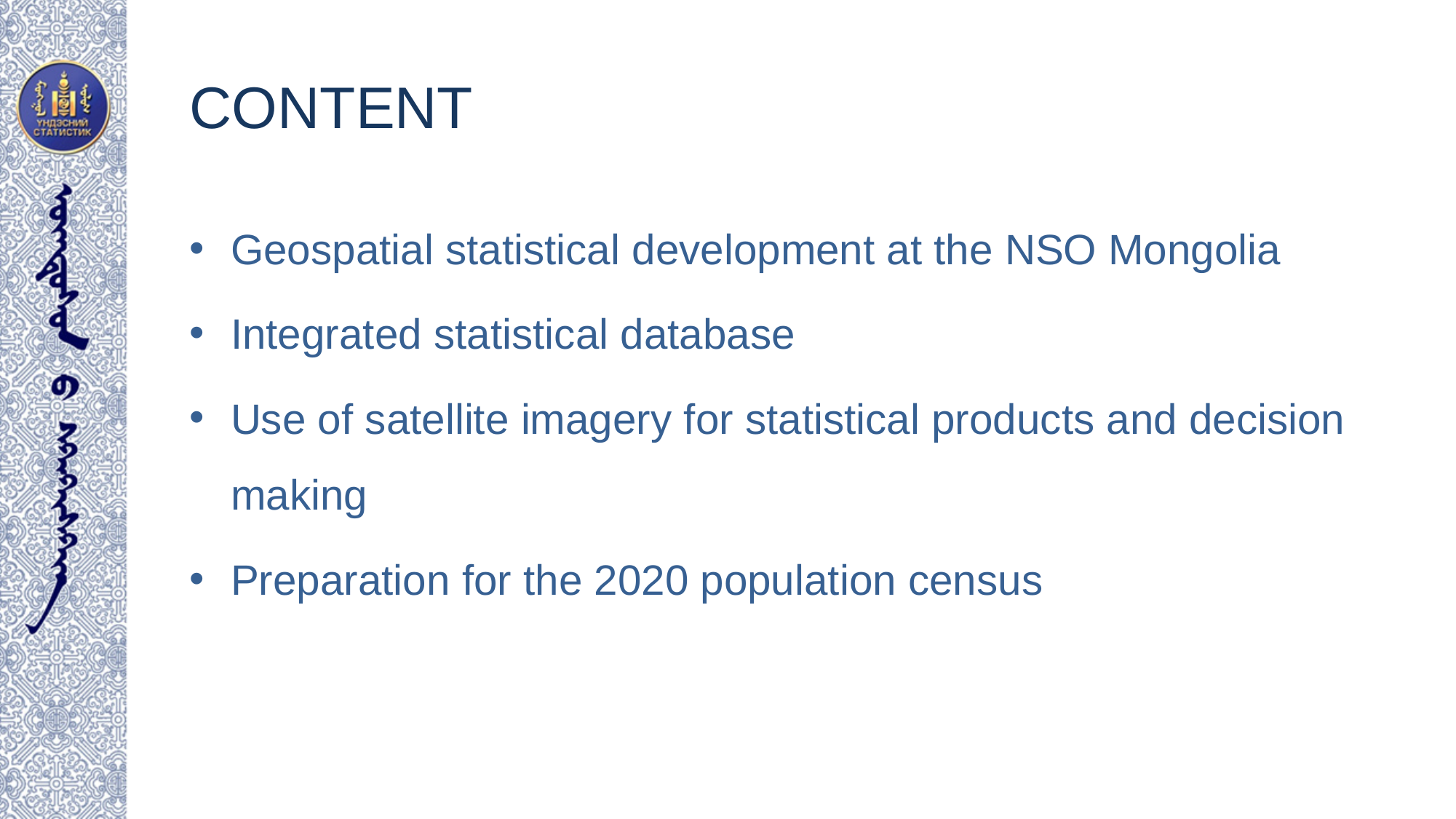

# CONTENT
Geospatial statistical development at the NSO Mongolia
Integrated statistical database
Use of satellite imagery for statistical products and decision making
Preparation for the 2020 population census